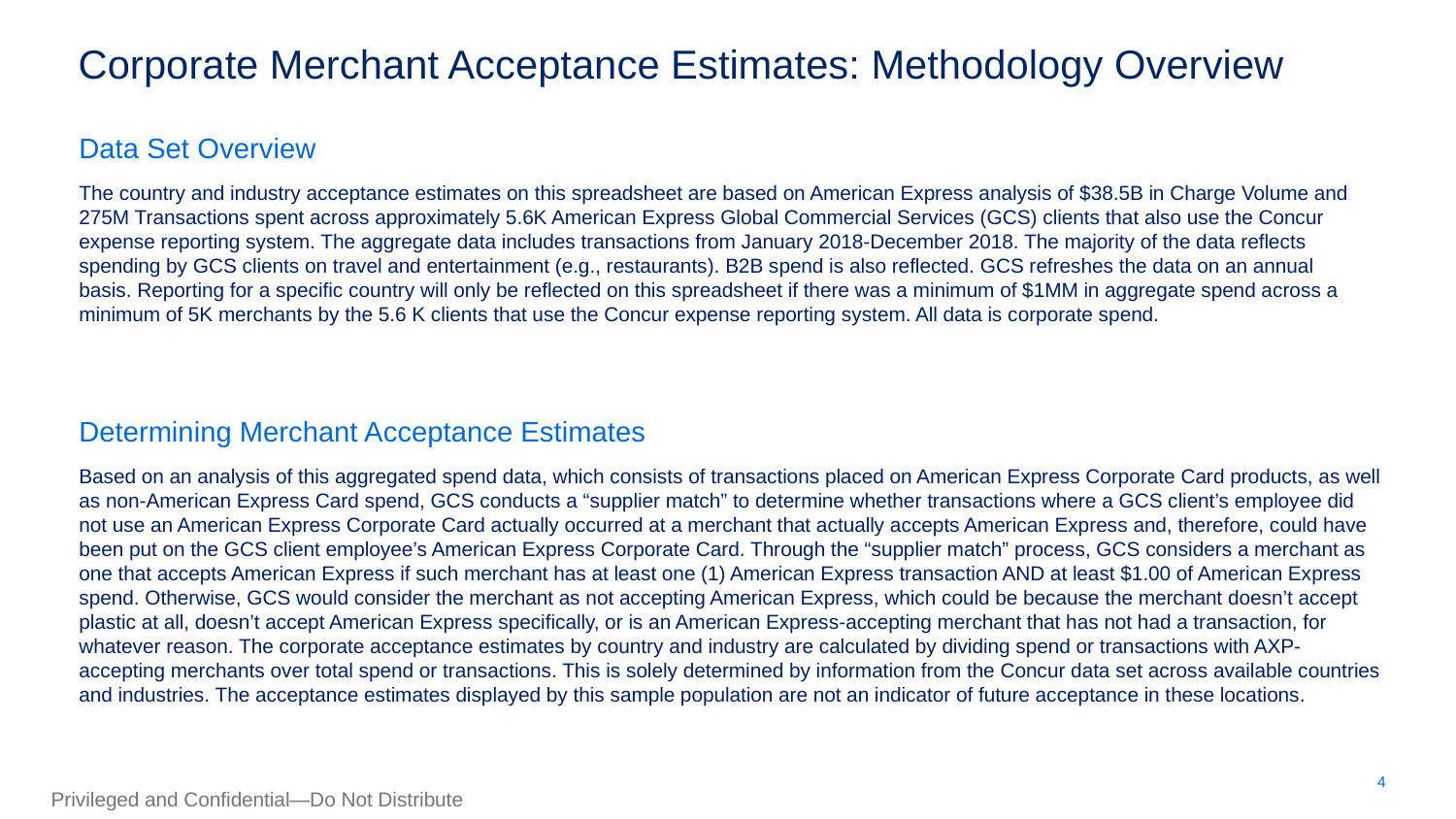

Corporate Merchant Acceptance Estimates: Methodology Overview
Data Set Overview
The country and industry acceptance estimates on this spreadsheet are based on American Express analysis of $38.5B in Charge Volume and 275M Transactions spent across approximately 5.6K American Express Global Commercial Services (GCS) clients that also use the Concur expense reporting system. The aggregate data includes transactions from January 2018-December 2018. The majority of the data reflects spending by GCS clients on travel and entertainment (e.g., restaurants). B2B spend is also reflected. GCS refreshes the data on an annual basis. Reporting for a specific country will only be reflected on this spreadsheet if there was a minimum of $1MM in aggregate spend across a minimum of 5K merchants by the 5.6 K clients that use the Concur expense reporting system. All data is corporate spend.
Determining Merchant Acceptance Estimates
Based on an analysis of this aggregated spend data, which consists of transactions placed on American Express Corporate Card products, as well as non-American Express Card spend, GCS conducts a “supplier match” to determine whether transactions where a GCS client’s employee did not use an American Express Corporate Card actually occurred at a merchant that actually accepts American Express and, therefore, could have been put on the GCS client employee’s American Express Corporate Card. Through the “supplier match” process, GCS considers a merchant as one that accepts American Express if such merchant has at least one (1) American Express transaction AND at least $1.00 of American Express spend. Otherwise, GCS would consider the merchant as not accepting American Express, which could be because the merchant doesn’t accept plastic at all, doesn’t accept American Express specifically, or is an American Express-accepting merchant that has not had a transaction, for whatever reason. The corporate acceptance estimates by country and industry are calculated by dividing spend or transactions with AXP-accepting merchants over total spend or transactions. This is solely determined by information from the Concur data set across available countries and industries. The acceptance estimates displayed by this sample population are not an indicator of future acceptance in these locations.
4